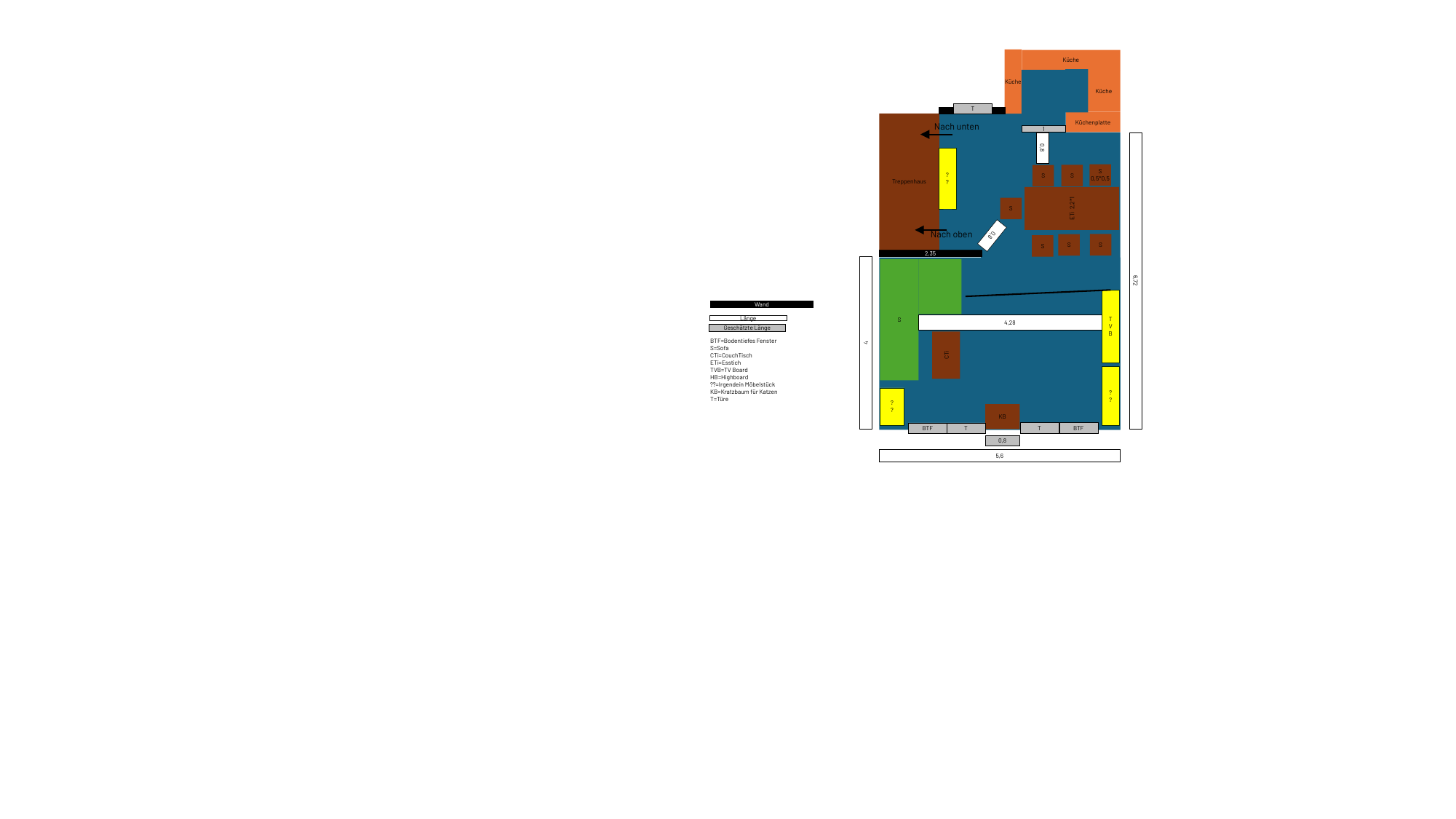

Küche
Küche

Küche
T

Küchenplatte
Treppenhaus

Nach unten
1

0,8
??
ETi  2,2*1
S 0,5*0,5
S
S
S
Nach oben
0,8
S
S
S
2,35

S
6,72
TVB
Wand
4,28
Länge
Geschätzte Länge
BTF=Bodentiefes Fenster
S=Sofa
CTi=CouchTisch
ETi=Esstich
TVB=TV Board
HB=Highboard
??=Irgendein Möbelstück
KB=Kratzbaum für Katzen
T=Türe
4
CTi
??
??
KB
T
BTF
BTF
T
0,8
5,6